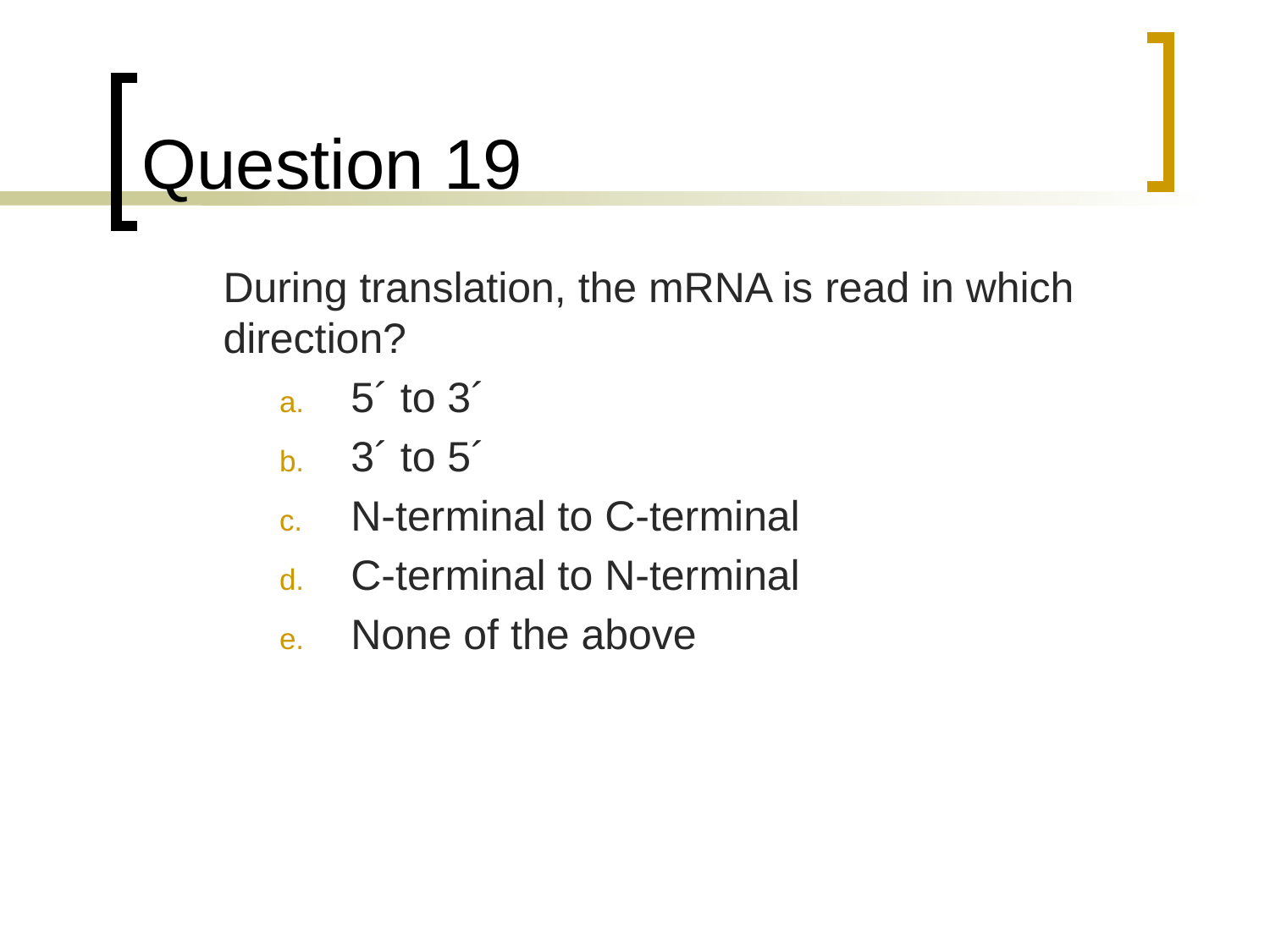

# Question 19
	During translation, the mRNA is read in which direction?
5´ to 3´
3´ to 5´
N-terminal to C-terminal
C-terminal to N-terminal
None of the above